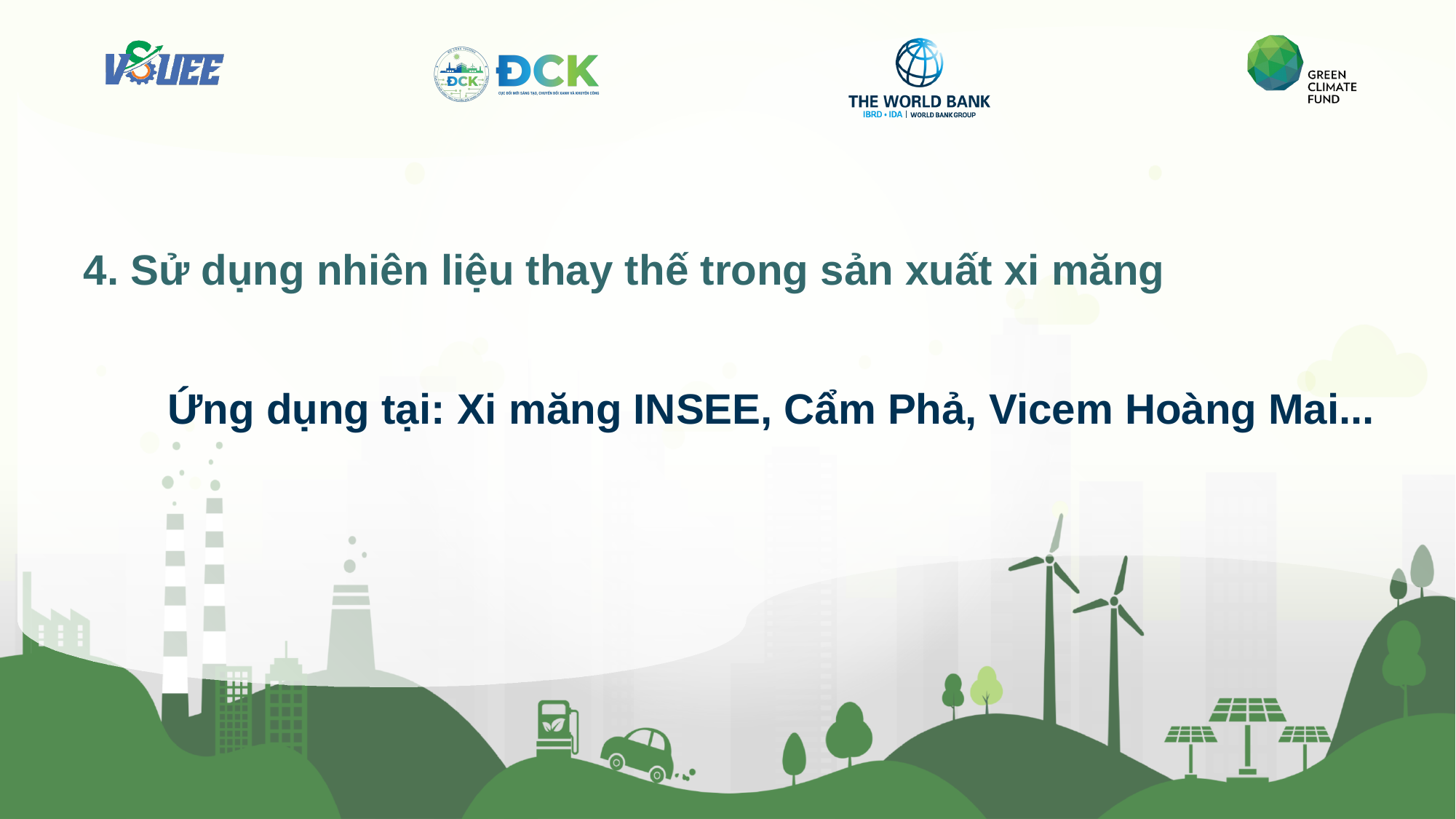

4. Sử dụng nhiên liệu thay thế trong sản xuất xi măng
Ứng dụng tại: Xi măng INSEE, Cẩm Phả, Vicem Hoàng Mai...